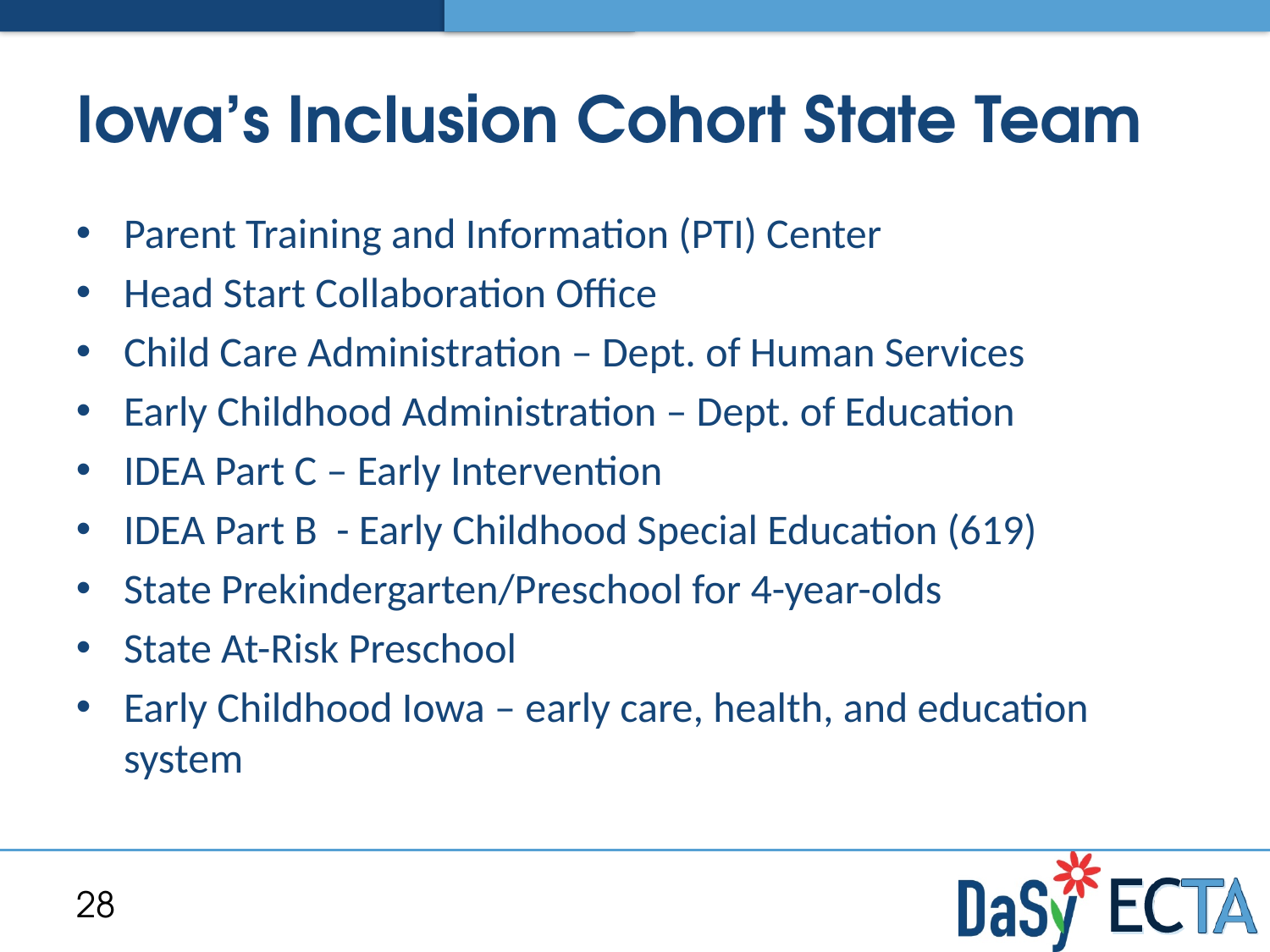

# Iowa’s Inclusion Cohort State Team
Parent Training and Information (PTI) Center
Head Start Collaboration Office
Child Care Administration – Dept. of Human Services
Early Childhood Administration – Dept. of Education
IDEA Part C – Early Intervention
IDEA Part B  - Early Childhood Special Education (619)
State Prekindergarten/Preschool for 4-year-olds
State At-Risk Preschool
Early Childhood Iowa – early care, health, and education system

28